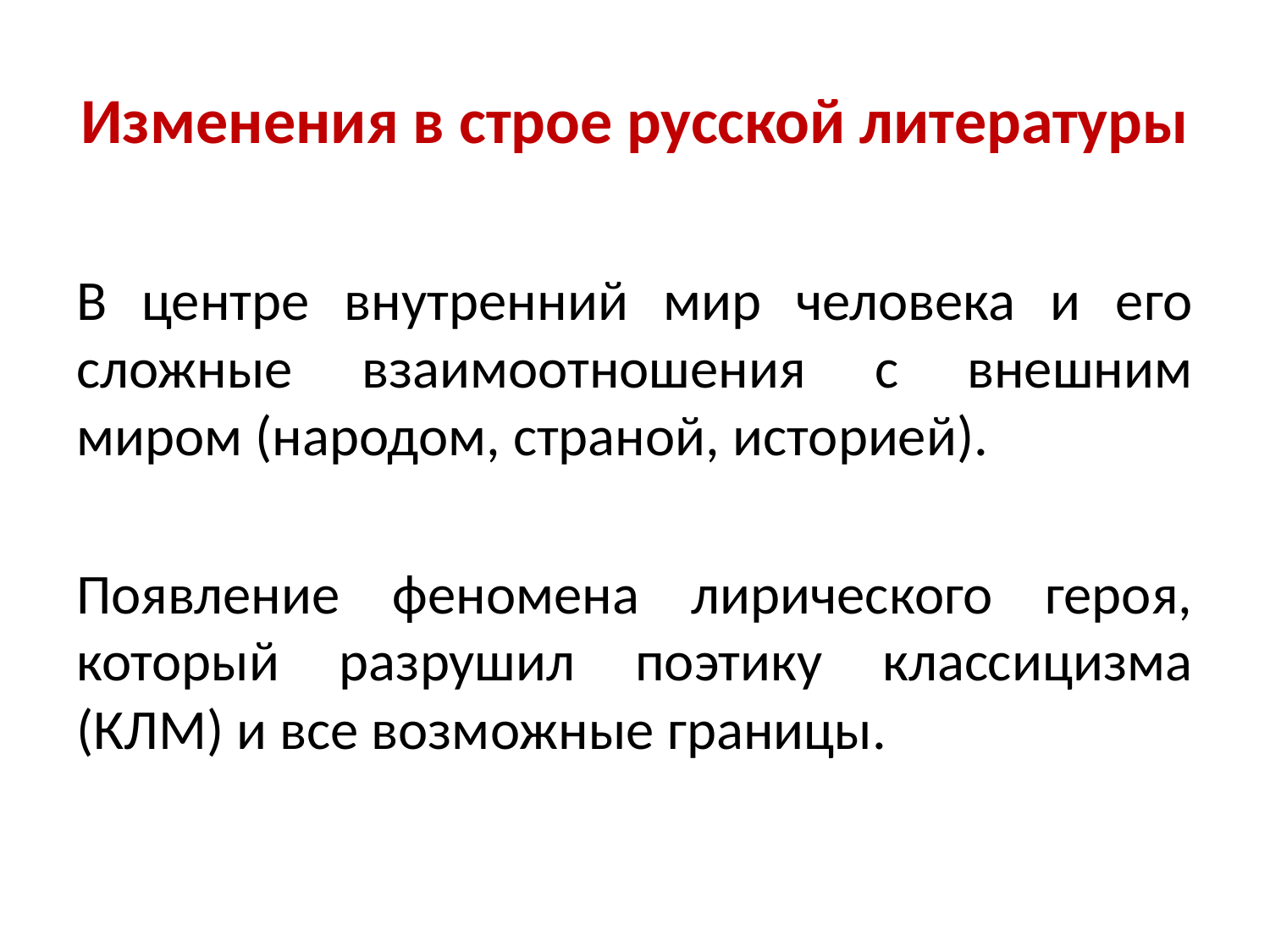

# Изменения в строе русской литературы
В центре внутренний мир человека и его сложные взаимоотношения с внешним миром (народом, страной, историей).

Появление феномена лирического героя, который разрушил поэтику классицизма (КЛМ) и все возможные границы.